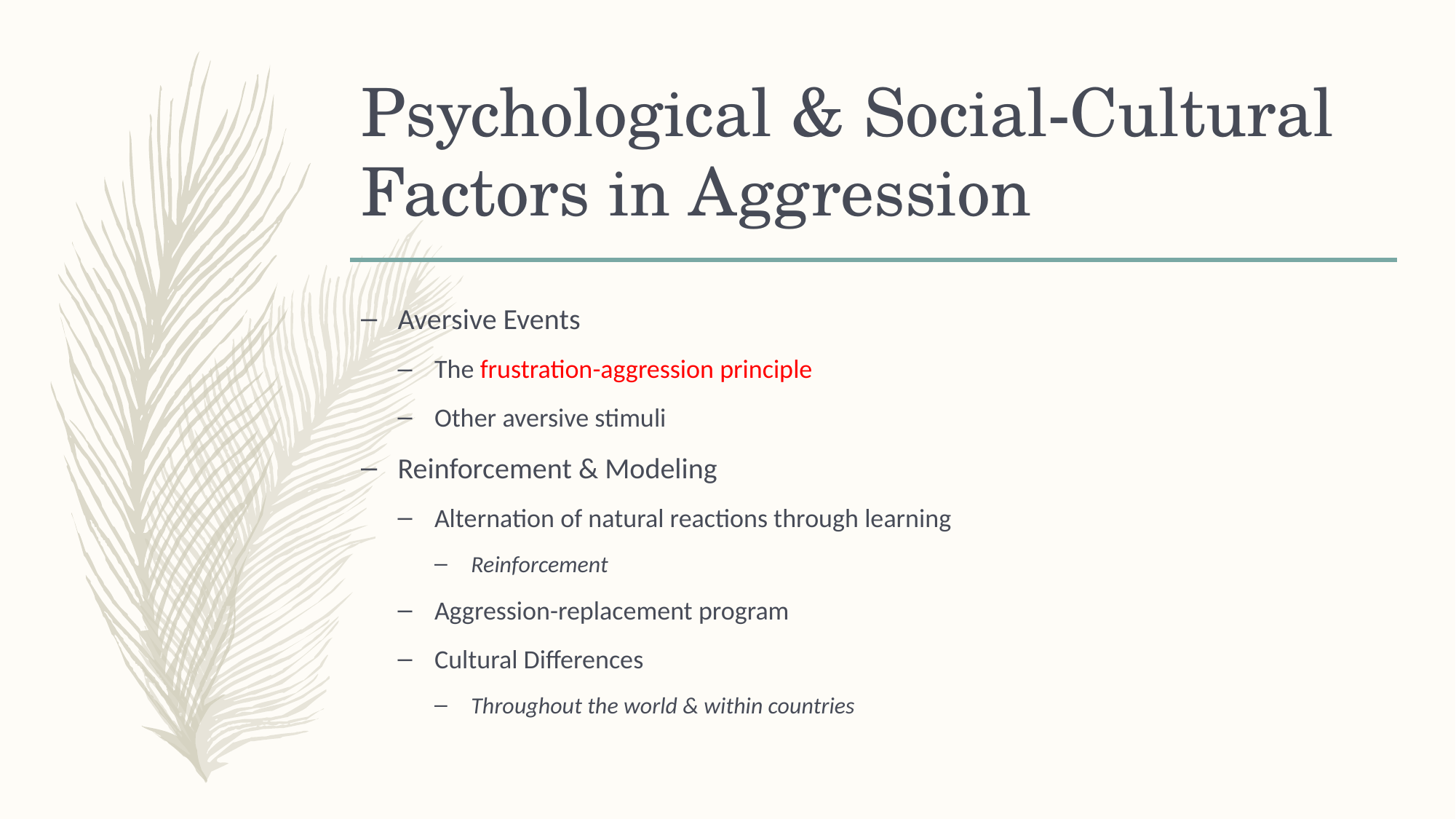

# Psychological & Social-Cultural Factors in Aggression
Aversive Events
The frustration-aggression principle
Other aversive stimuli
Reinforcement & Modeling
Alternation of natural reactions through learning
Reinforcement
Aggression-replacement program
Cultural Differences
Throughout the world & within countries